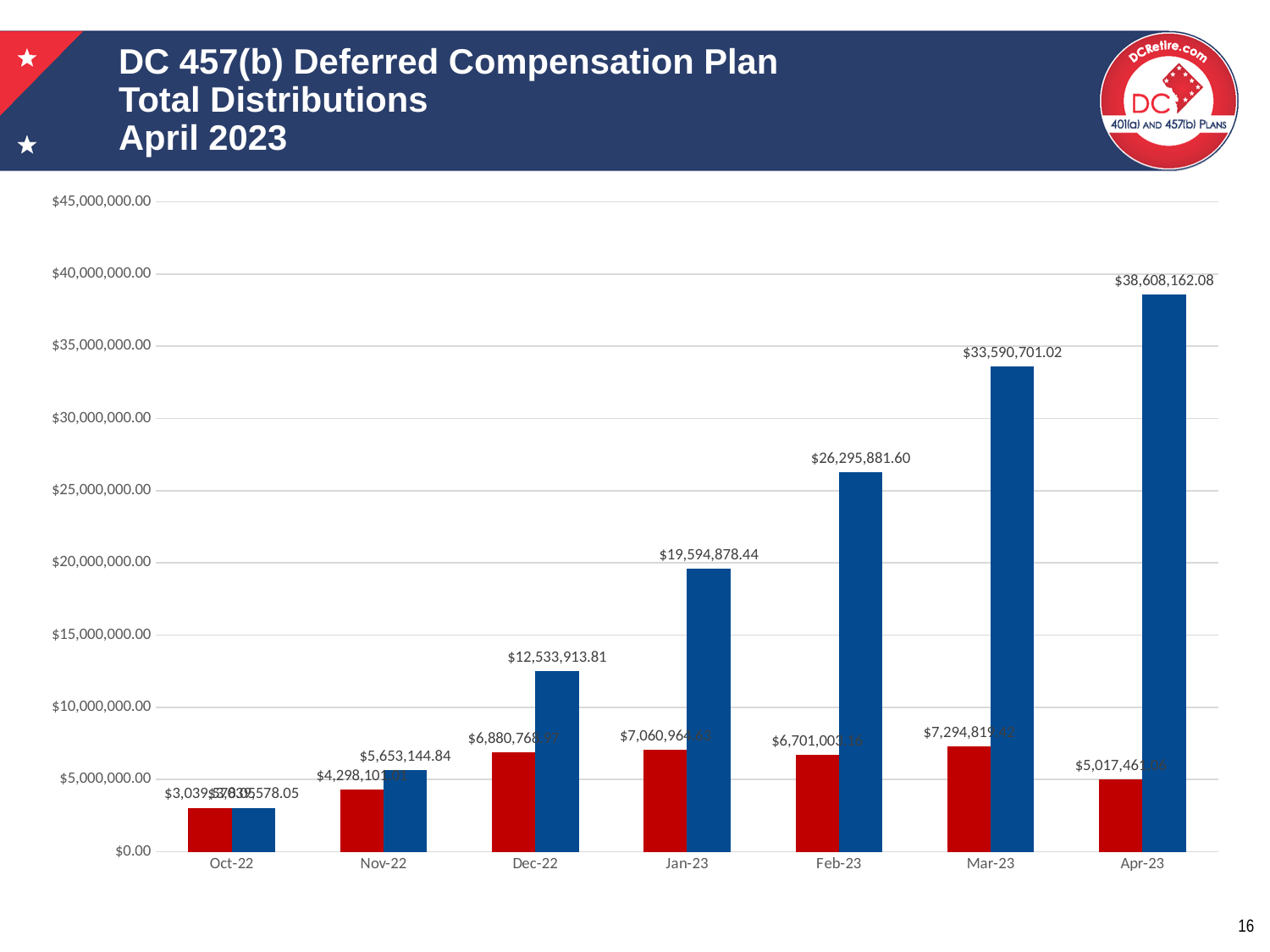

# DC 457(b) Deferred Compensation Plan Total Distributions April 2023

### Chart

| Category | 457 Distributions | FY to Date Distributions |
|---|---|---|
| 44835 | 3039578.05 | 3039578.05 |
| 44866 | 4298101.01 | 5653144.84 |
| 44896 | 6880768.9700000025 | 12533913.810000002 |
| 44927 | 7060964.630000002 | 19594878.440000005 |
| 44958 | 6701003.160000002 | 26295881.60000001 |
| 44986 | 7294819.42 | 33590701.02000001 |
| 45017 | 5017461.06 | 38608162.08000001 |